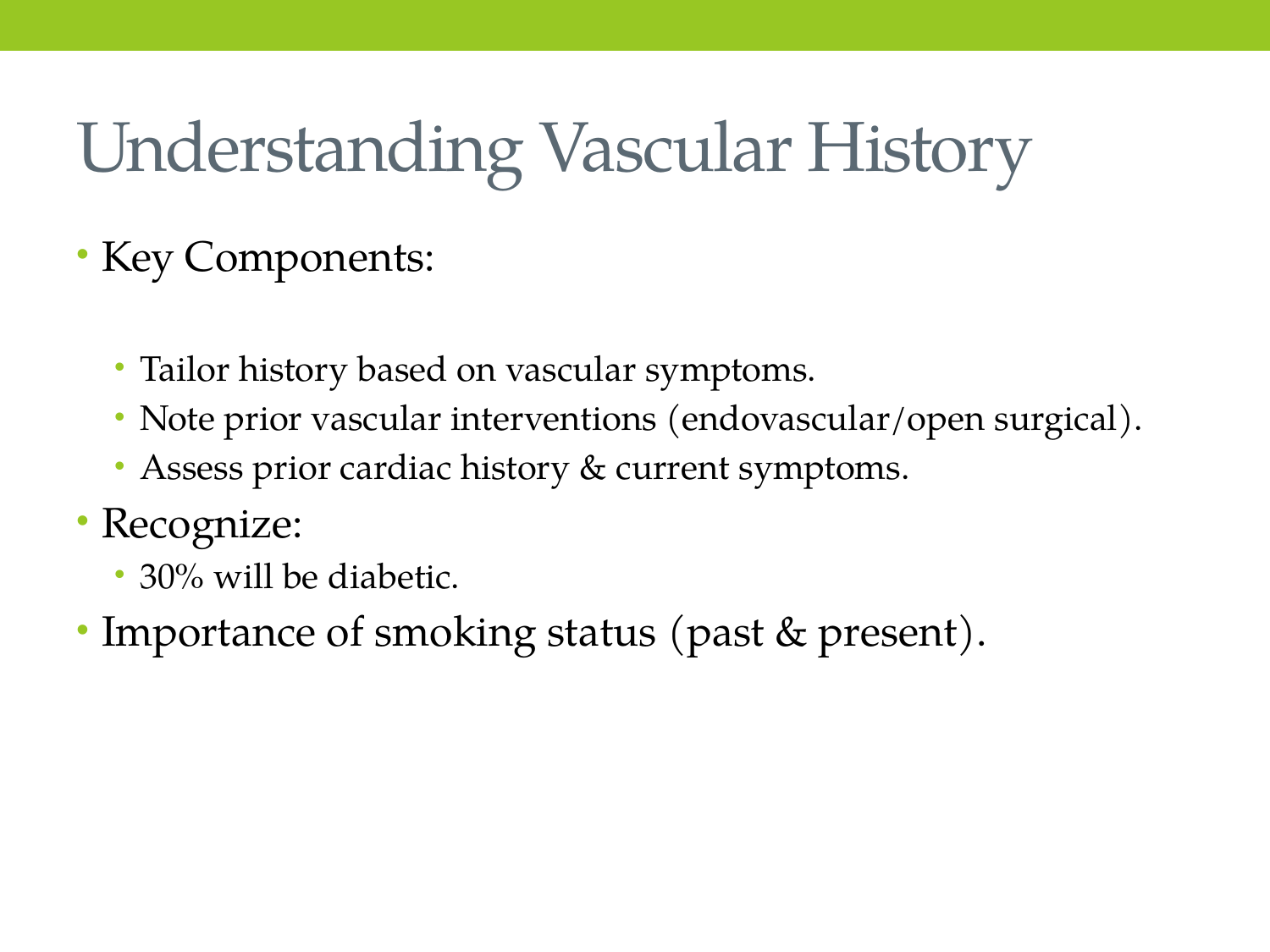

# Understanding Vascular History
Key Components:

Tailor history based on vascular symptoms.
Note prior vascular interventions (endovascular/open surgical).
Assess prior cardiac history & current symptoms.
Recognize:
30% will be diabetic.
Importance of smoking status (past & present).